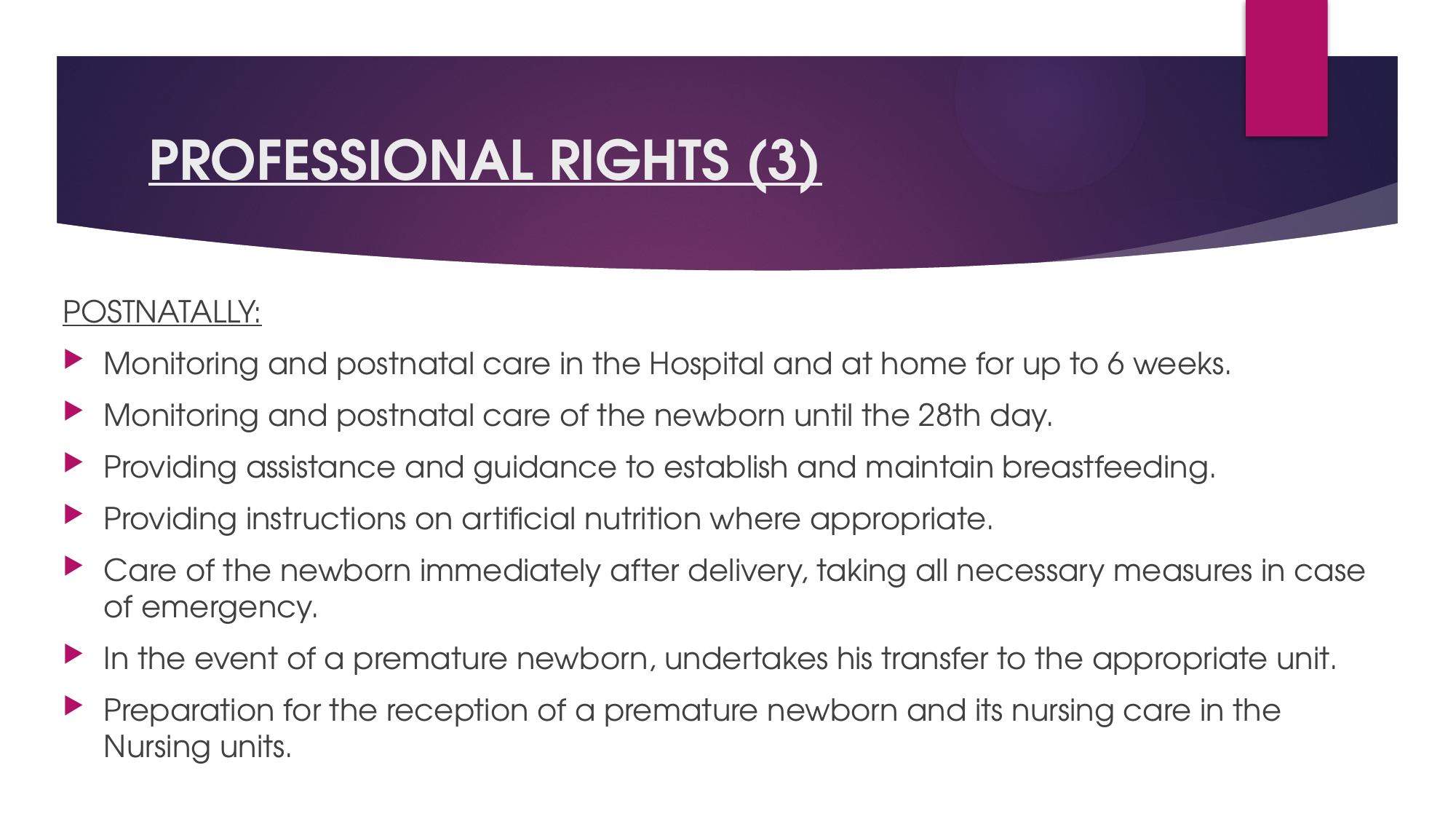

# PROFESSIONAL RIGHTS (3)
POSTNATALLY:
Monitoring and postnatal care in the Hospital and at home for up to 6 weeks.
Monitoring and postnatal care of the newborn until the 28th day.
Providing assistance and guidance to establish and maintain breastfeeding.
Providing instructions on artificial nutrition where appropriate.
Care of the newborn immediately after delivery, taking all necessary measures in case of emergency.
In the event of a premature newborn, undertakes his transfer to the appropriate unit.
Preparation for the reception of a premature newborn and its nursing care in the Nursing units.